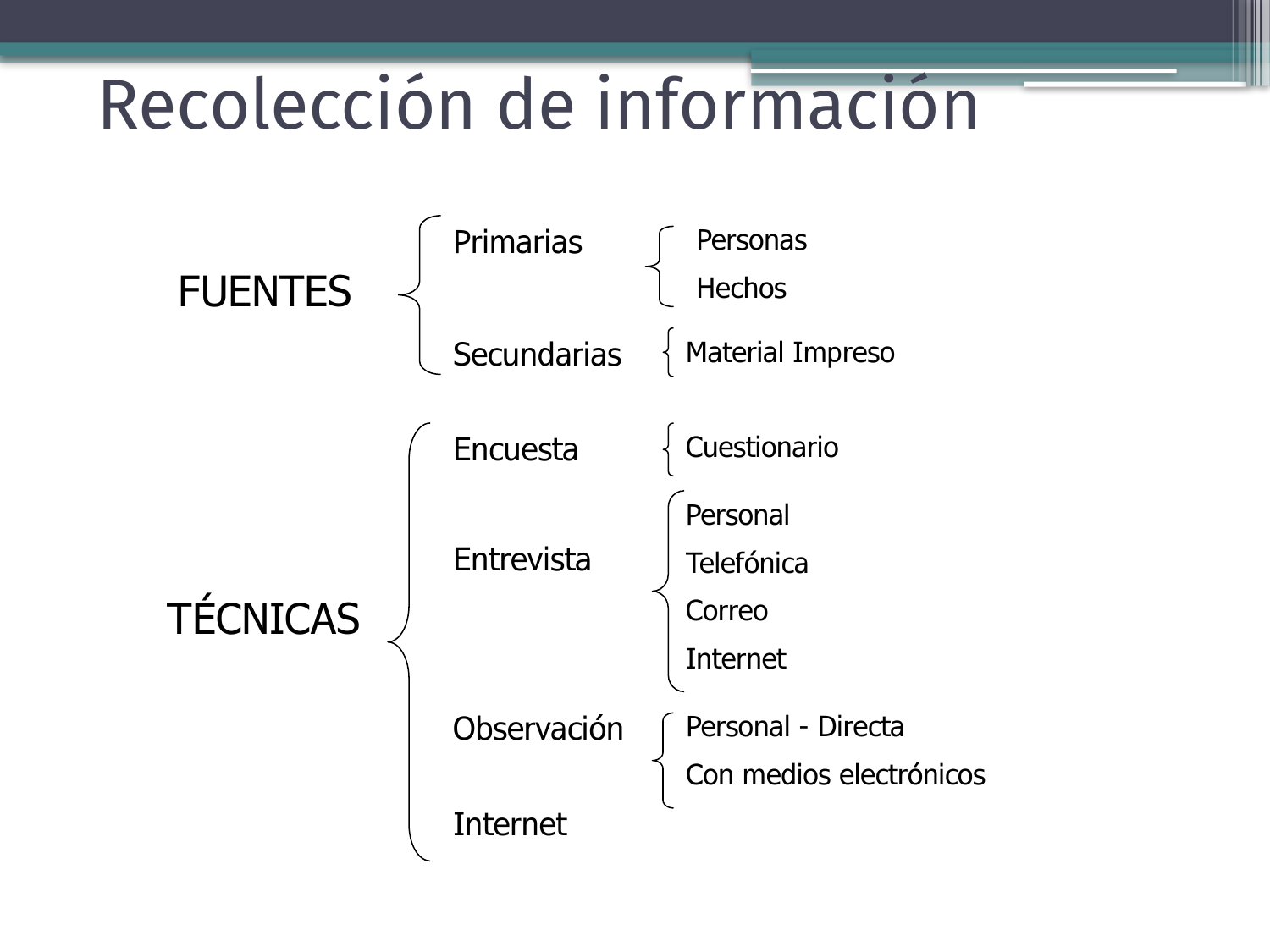

# Recolección de información

Primarias
Personas
Hechos

FUENTES
Secundarias

Material Impreso

Encuesta

Cuestionario

Personal
Telefónica
Correo
Internet
Entrevista
TÉCNICAS
Observación
Personal - Directa
Con medios electrónicos

Internet